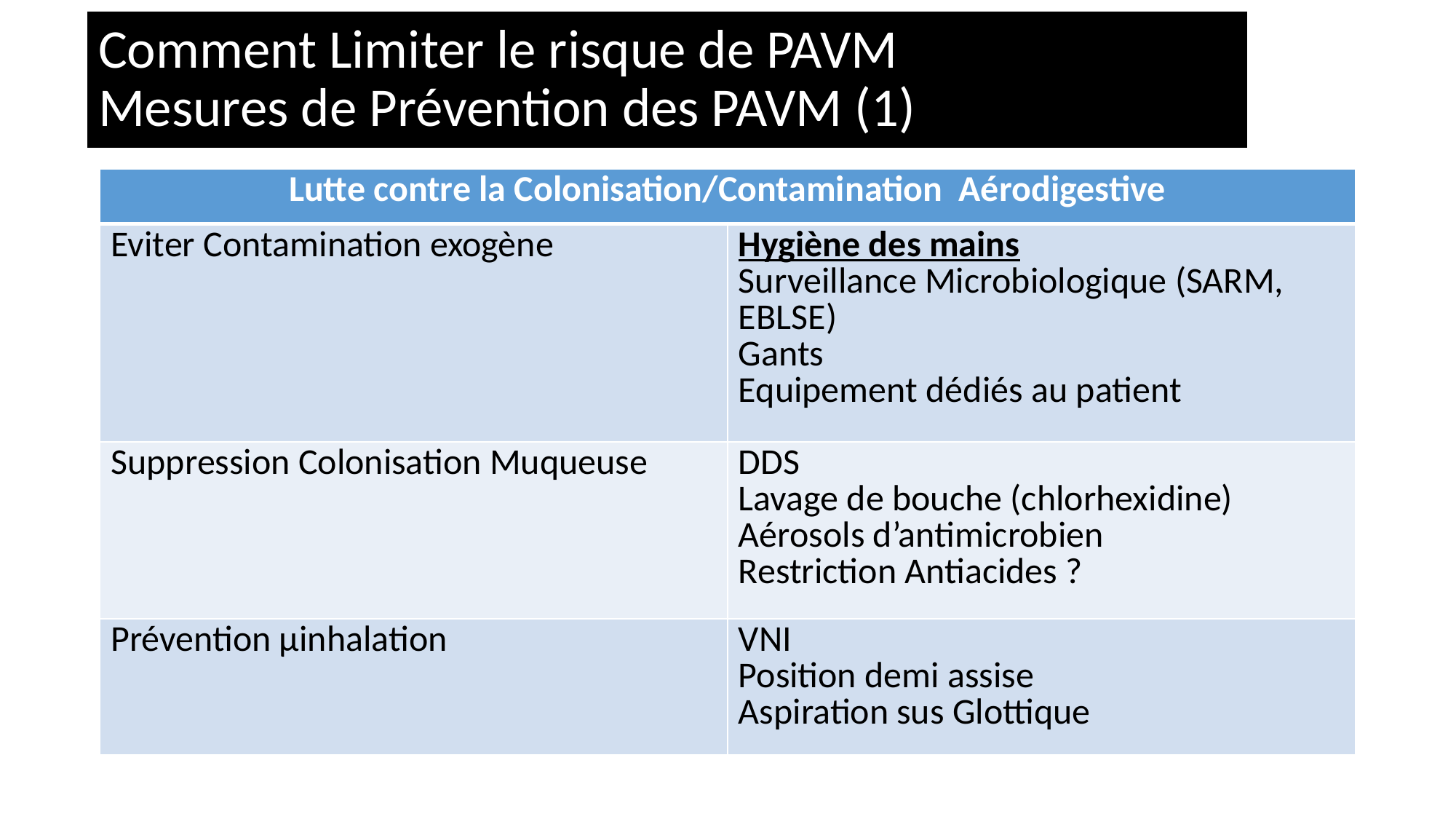

# Comment Limiter le risque de PAVM Mesures de Prévention des PAVM (1)
| Lutte contre la Colonisation/Contamination Aérodigestive |  |
| --- | --- |
| Eviter Contamination exogène | Hygiène des mains Surveillance Microbiologique (SARM, EBLSE) Gants Equipement dédiés au patient |
| Suppression Colonisation Muqueuse | DDS Lavage de bouche (chlorhexidine) Aérosols d’antimicrobien Restriction Antiacides ? |
| Prévention µinhalation | VNI Position demi assise Aspiration sus Glottique |